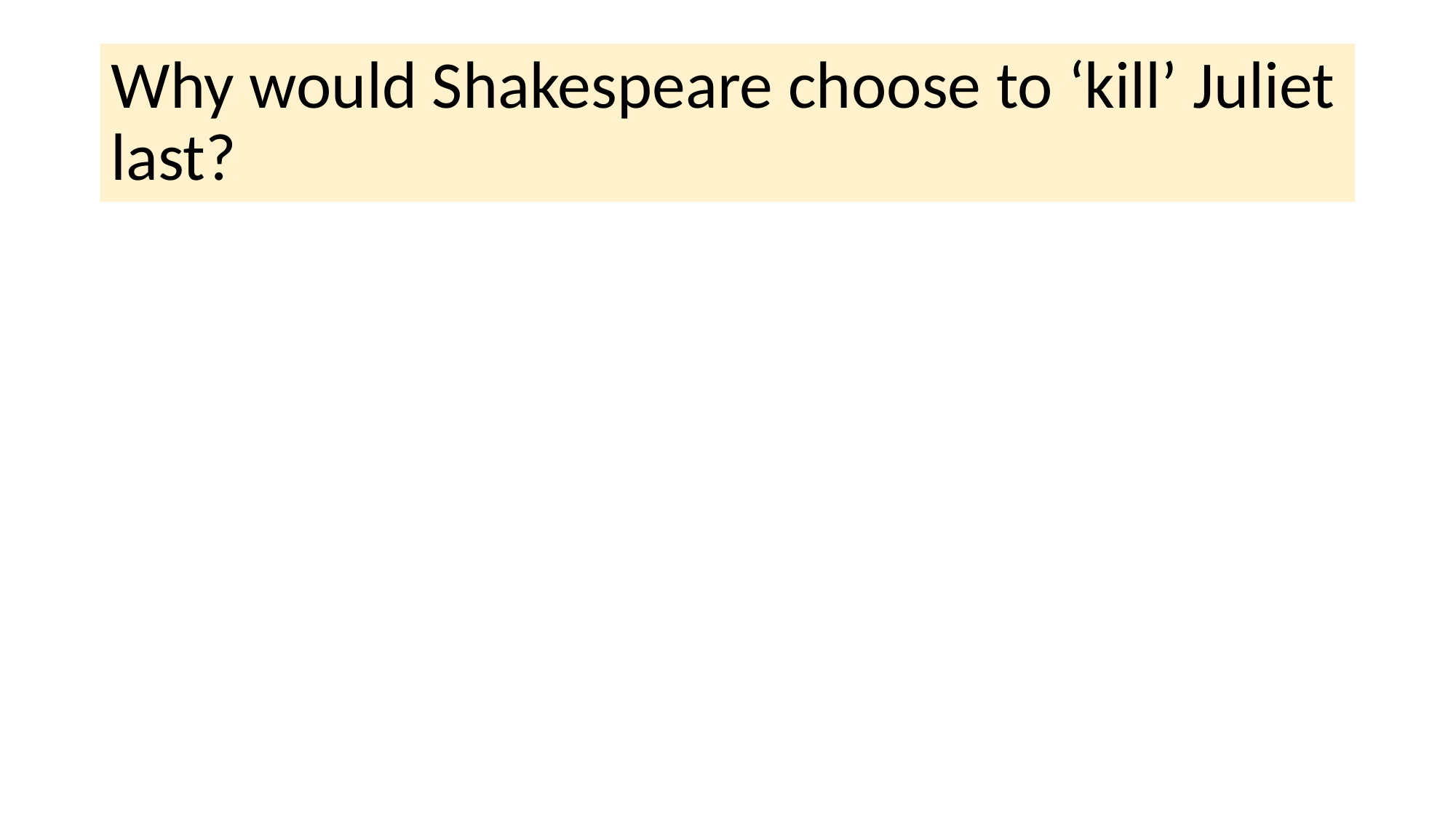

# Why would Shakespeare choose to ‘kill’ Juliet last?